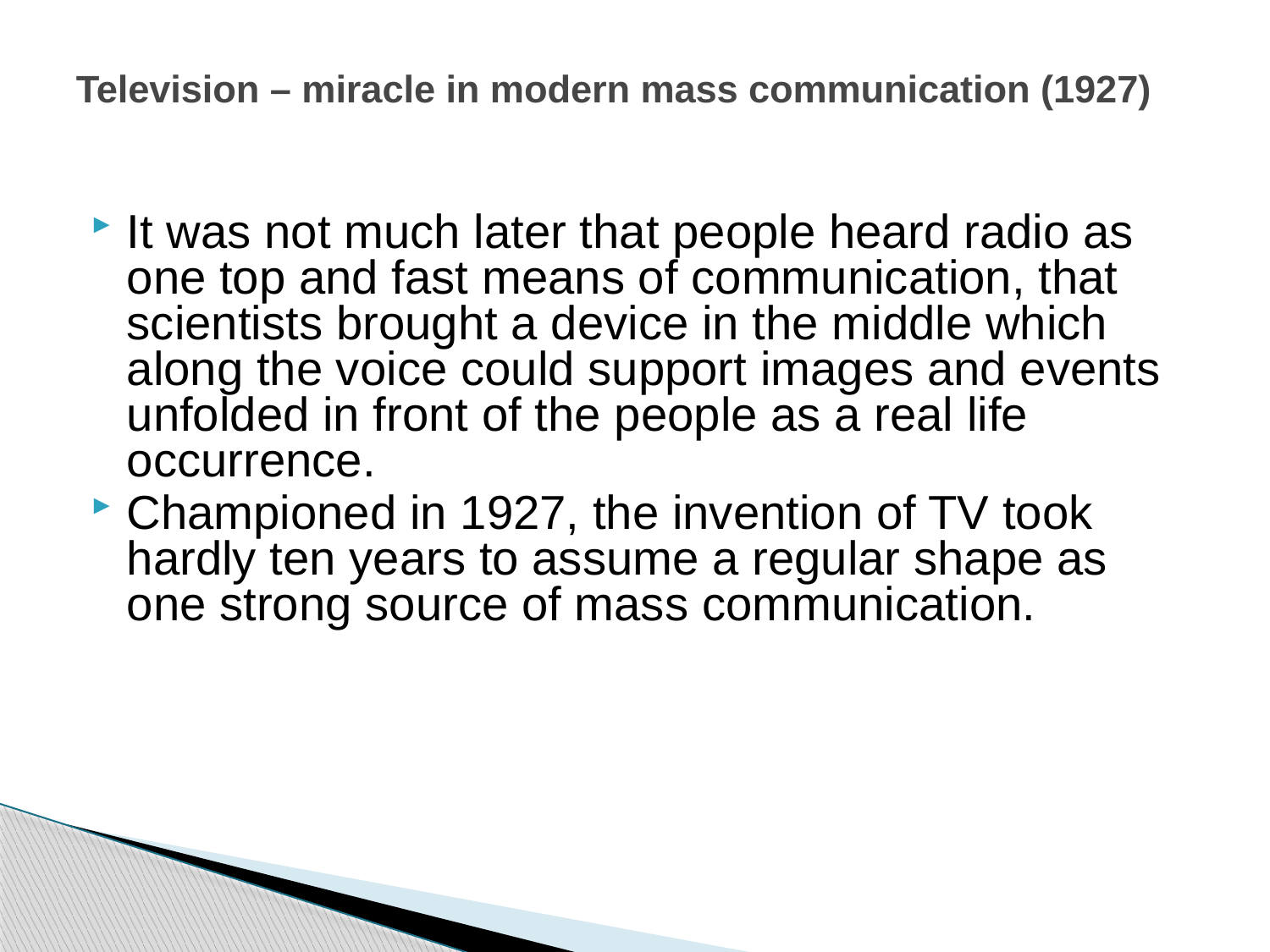

# Television – miracle in modern mass communication (1927)
It was not much later that people heard radio as one top and fast means of communication, that scientists brought a device in the middle which along the voice could support images and events unfolded in front of the people as a real life occurrence.
Championed in 1927, the invention of TV took hardly ten years to assume a regular shape as one strong source of mass communication.